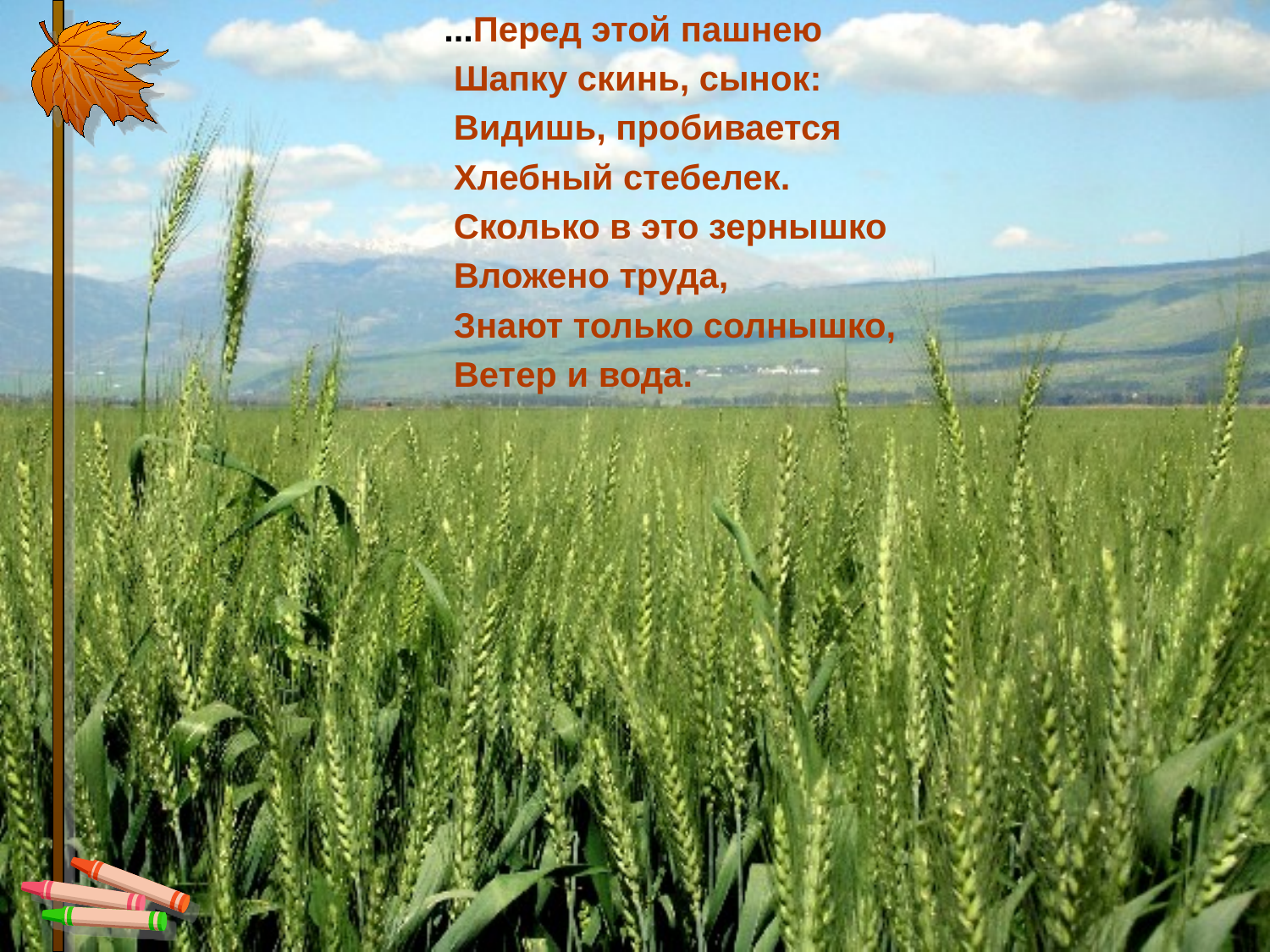

...Перед этой пашнею
                             Шапку скинь, сынок:
                             Видишь, пробивается
                             Хлебный стебелек.
                             Сколько в это зернышко
                             Вложено труда,
                             Знают только солнышко,
                             Ветер и вода.